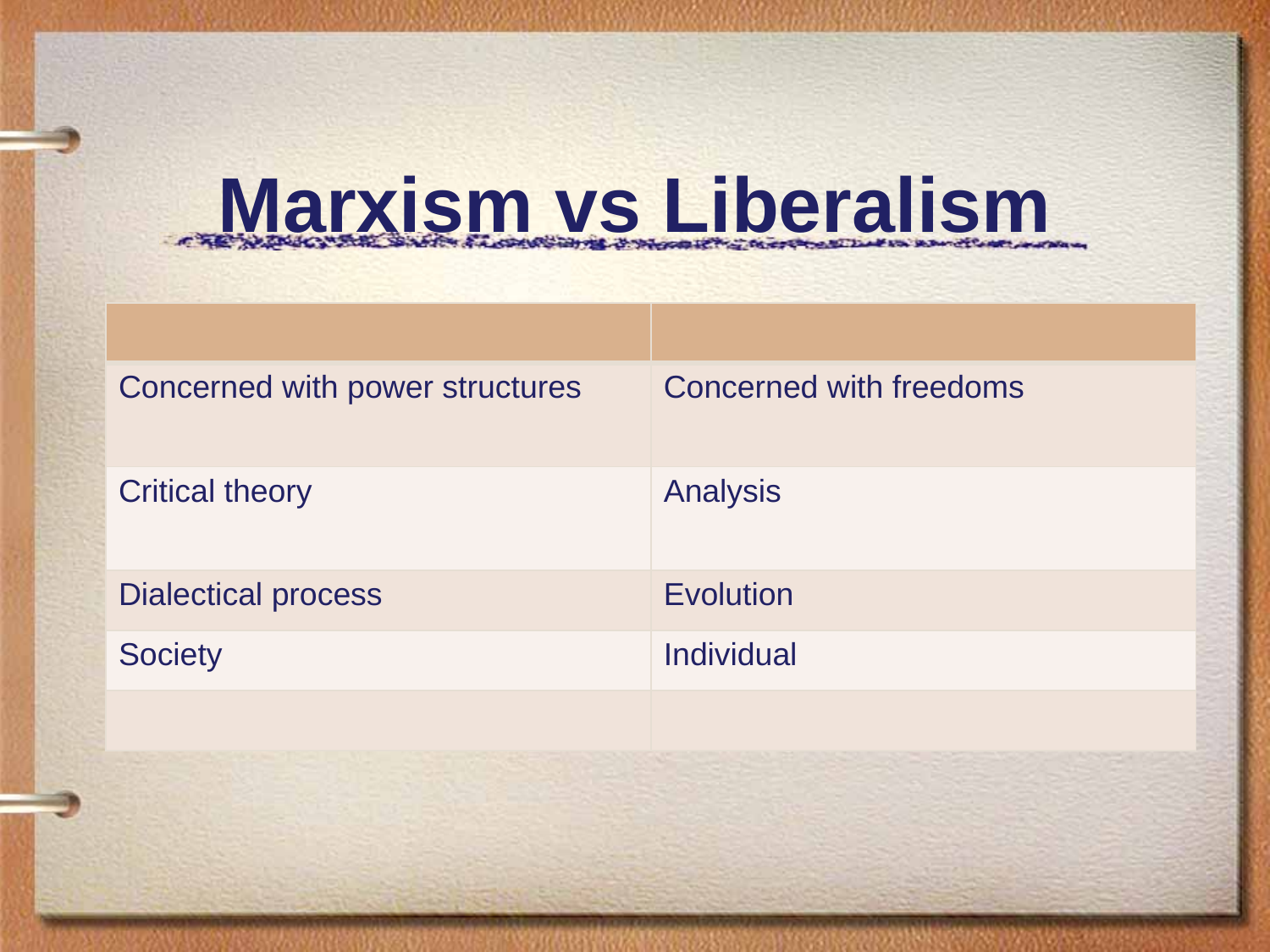

# Marxism vs Liberalism
|  |  |
| --- | --- |
| Concerned with power structures | Concerned with freedoms |
| Critical theory | Analysis |
| Dialectical process | Evolution |
| Society | Individual |
|  |  |